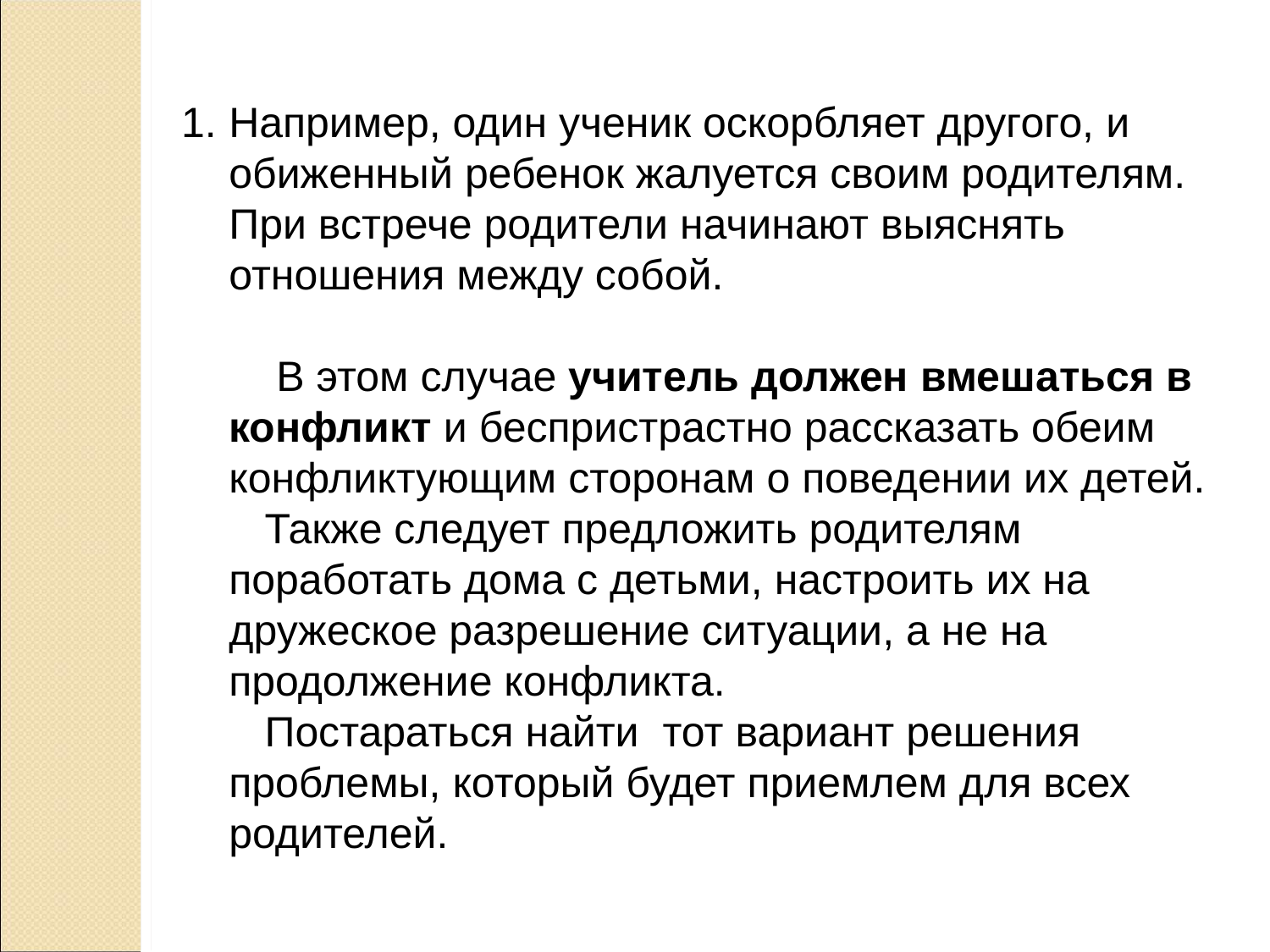

Например, один ученик оскорбляет другого, и обиженный ребенок жалуется своим родителям. При встрече родители начинают выяснять отношения между собой.

    В этом случае учитель должен вмешаться в конфликт и беспристрастно рассказать обеим конфликтующим сторонам о поведении их детей.
   Также следует предложить родителям поработать дома с детьми, настроить их на дружеское разрешение ситуации, а не на продолжение конфликта.
   Постараться найти  тот вариант решения проблемы, который будет приемлем для всех родителей.